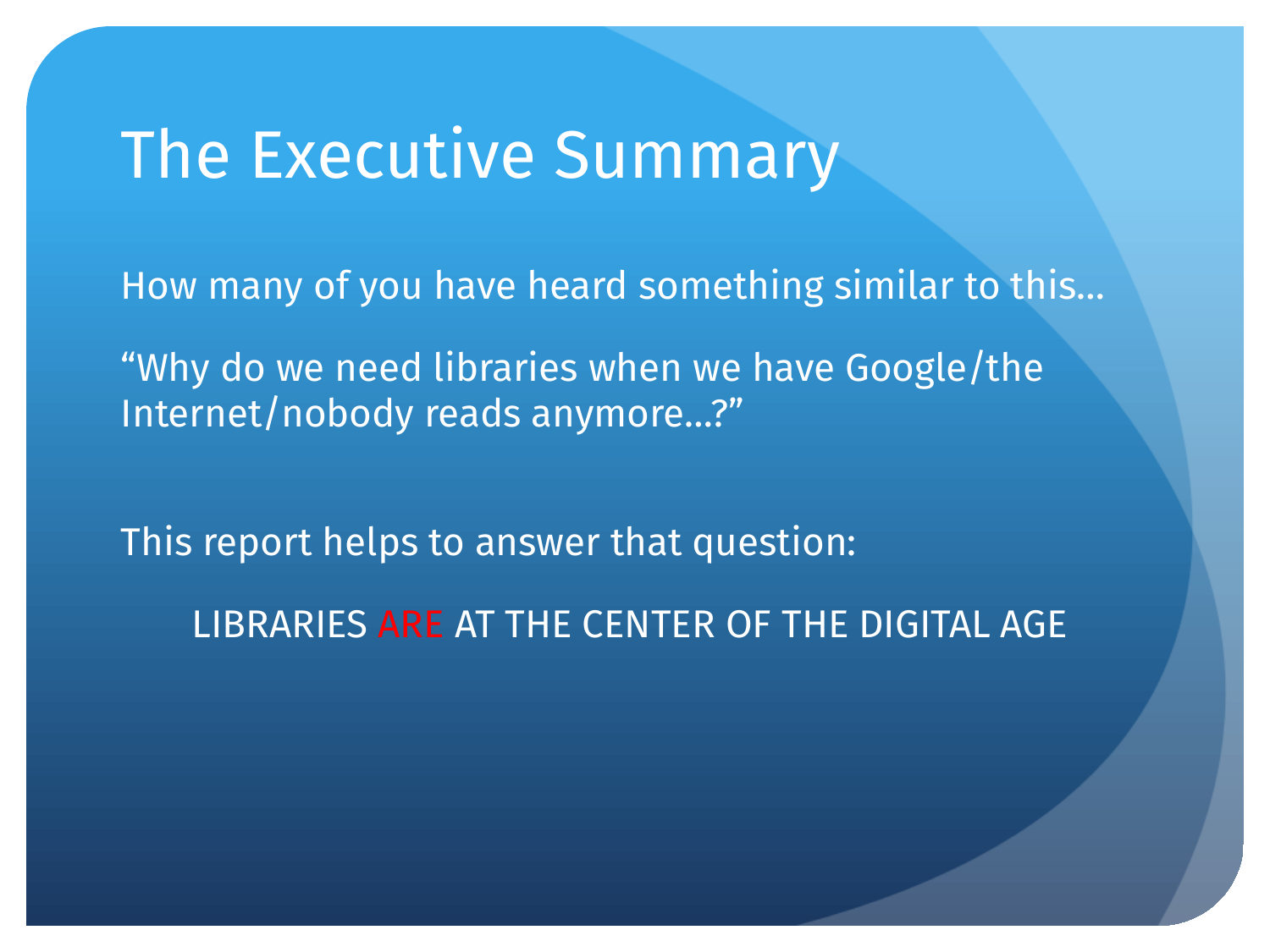

# The Executive Summary
How many of you have heard something similar to this…
“Why do we need libraries when we have Google/the Internet/nobody reads anymore…?”
This report helps to answer that question:
LIBRARIES ARE AT THE CENTER OF THE DIGITAL AGE